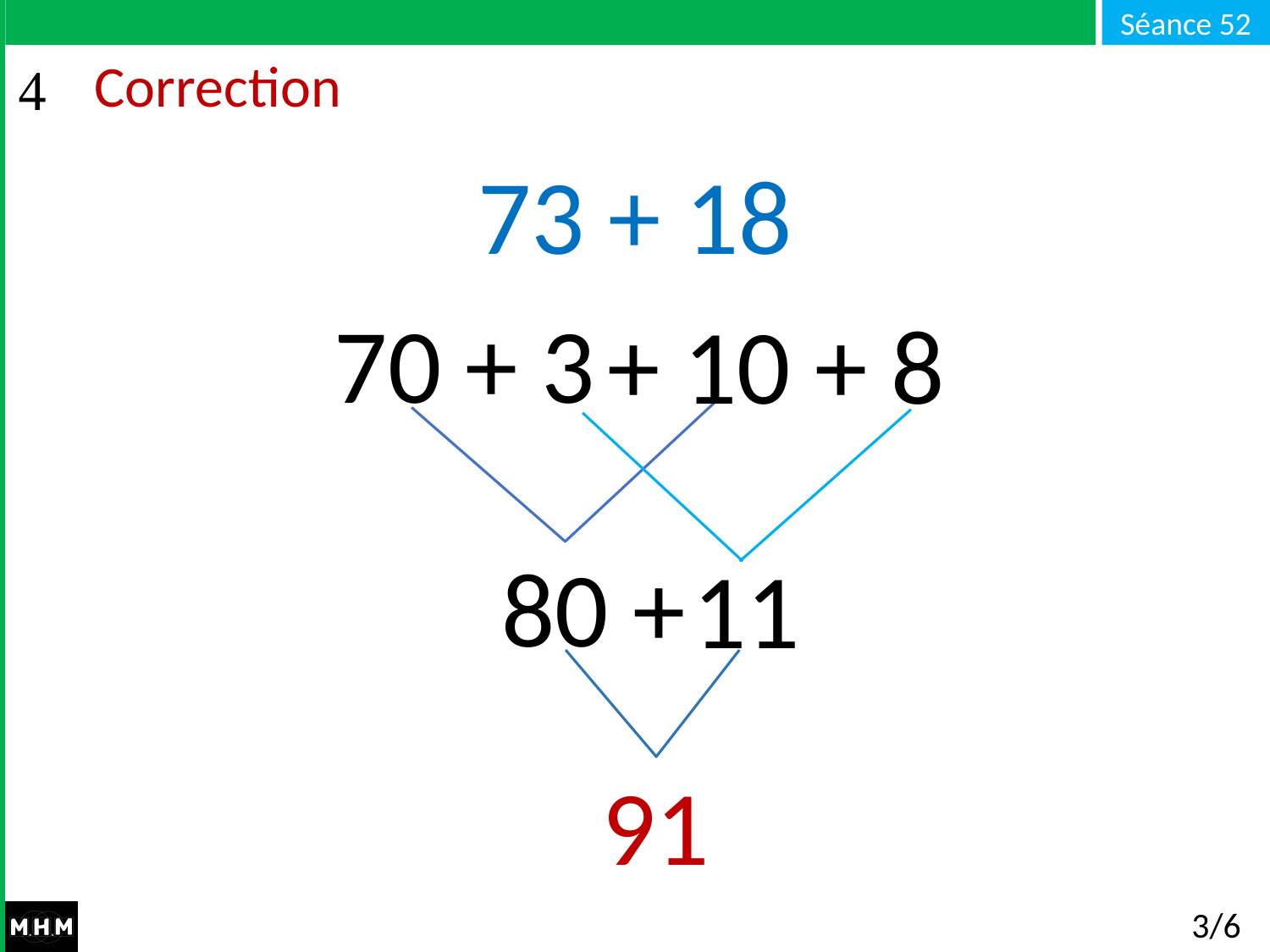

# Correction
73 + 18
70 + 3
+ 10 + 8
80 +
11
91
3/6